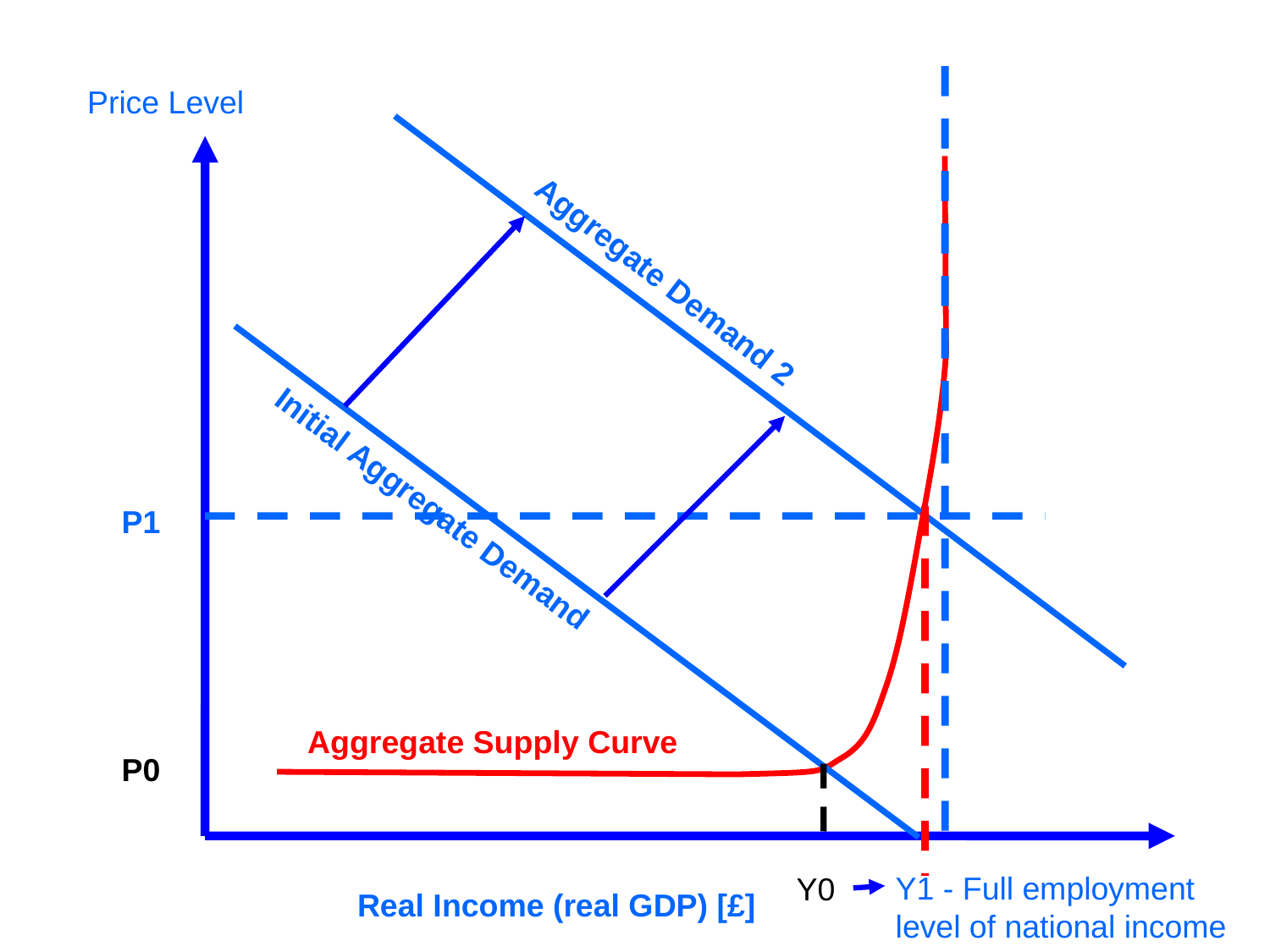

Price Level

Aggregate Demand 2

Initial Aggregate Demand
P1

Aggregate Supply Curve
P0

Y1 - Full employment level of national income
Y0
Real Income (real GDP) [£]